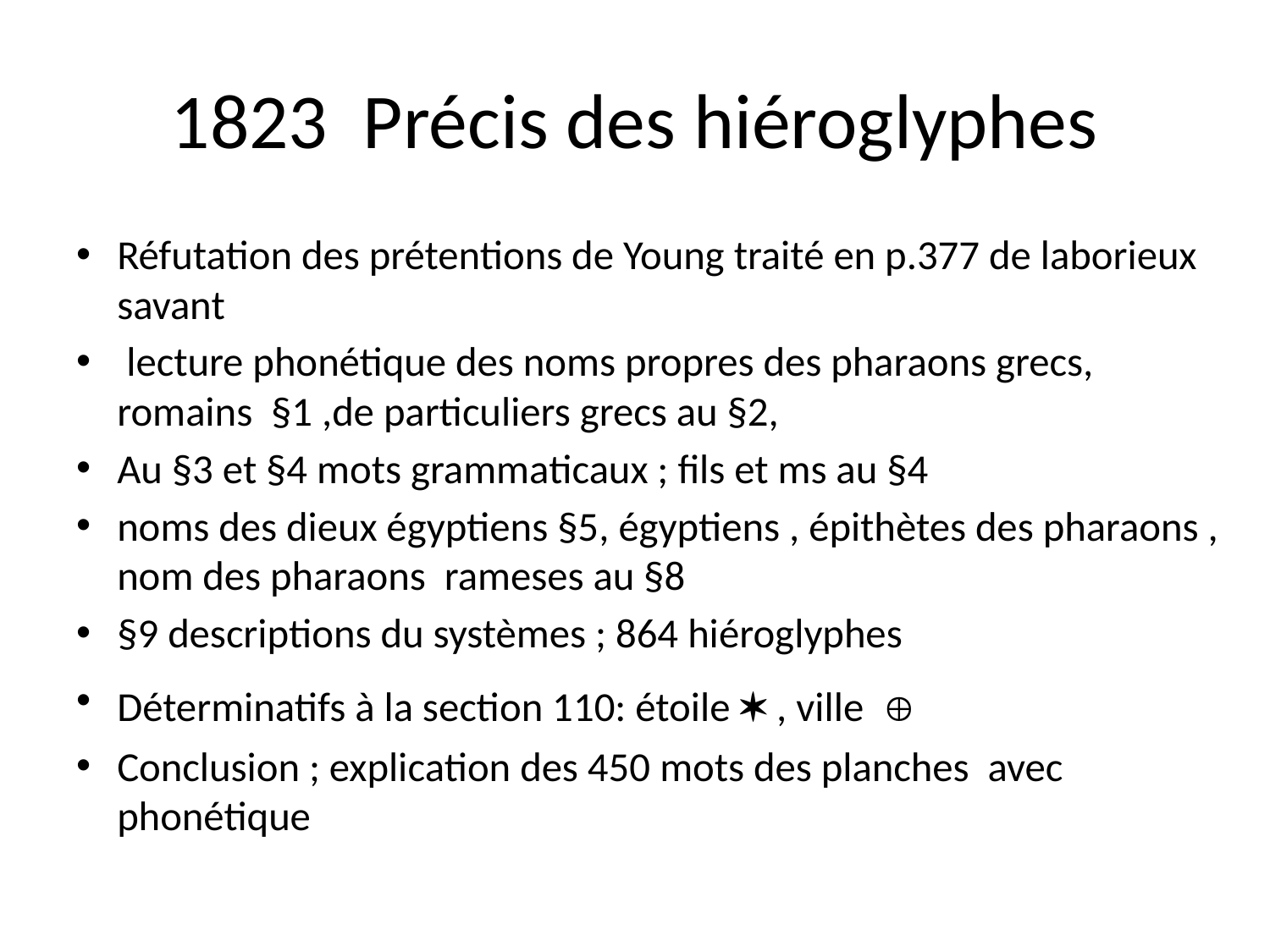

# 1823  Précis des hiéroglyphes
Réfutation des prétentions de Young traité en p.377 de laborieux savant
 lecture phonétique des noms propres des pharaons grecs, romains  §1 ,de particuliers grecs au §2,
Au §3 et §4 mots grammaticaux ; fils et ms au §4
noms des dieux égyptiens §5, égyptiens , épithètes des pharaons , nom des pharaons  rameses au §8
§9 descriptions du systèmes ; 864 hiéroglyphes
Déterminatifs à la section 110: étoile ∗ , ville  ⊕
Conclusion ; explication des 450 mots des planches  avec phonétique